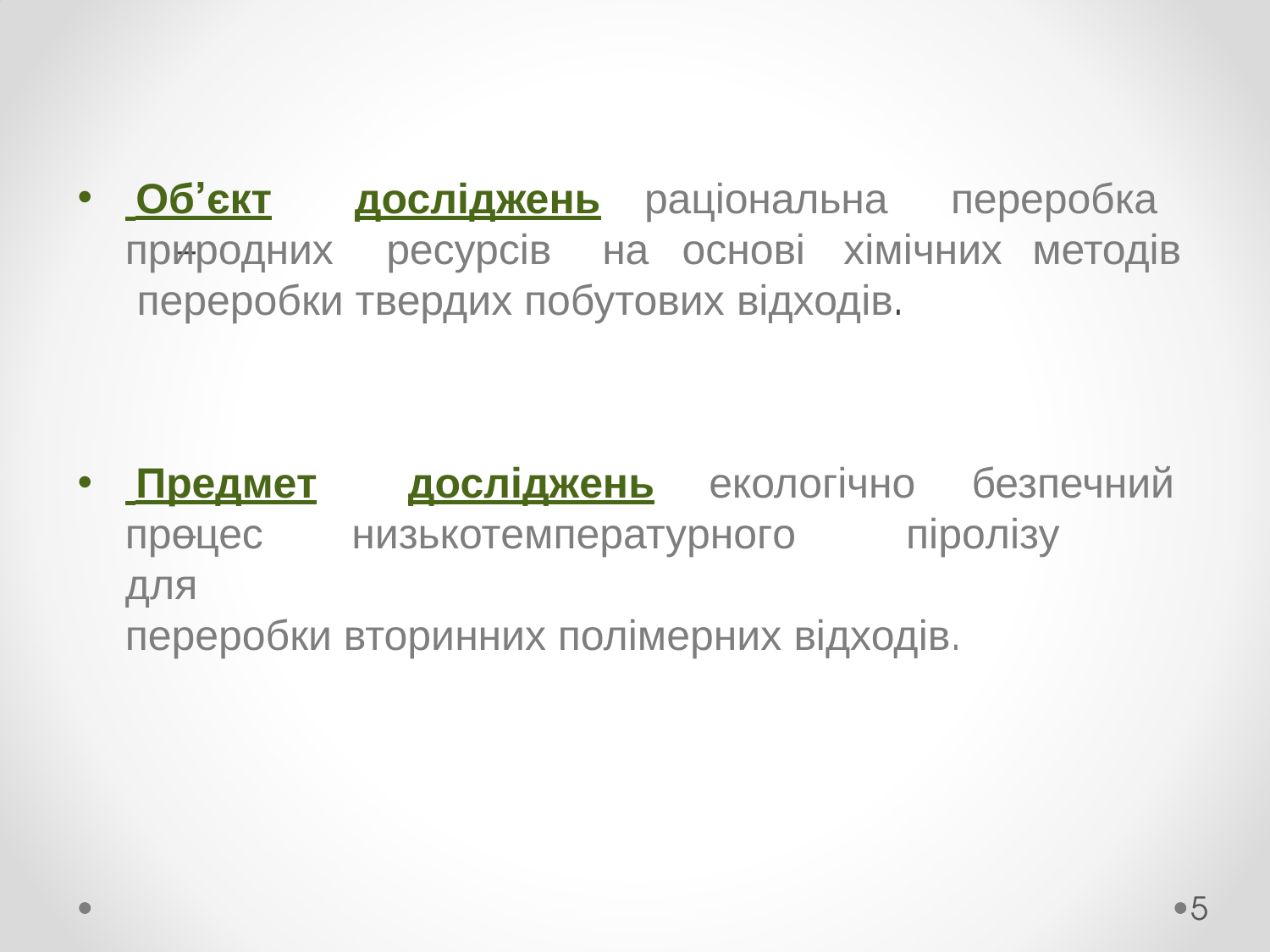

Об’єкт	досліджень	–
раціональна
переробка
природних	ресурсів	на	основі	хімічних  переробки твердих побутових відходів.
методів
 Предмет	досліджень	–
екологічно
безпечний
процес	низькотемпературного	піролізу	для
переробки вторинних полімерних відходів.
5